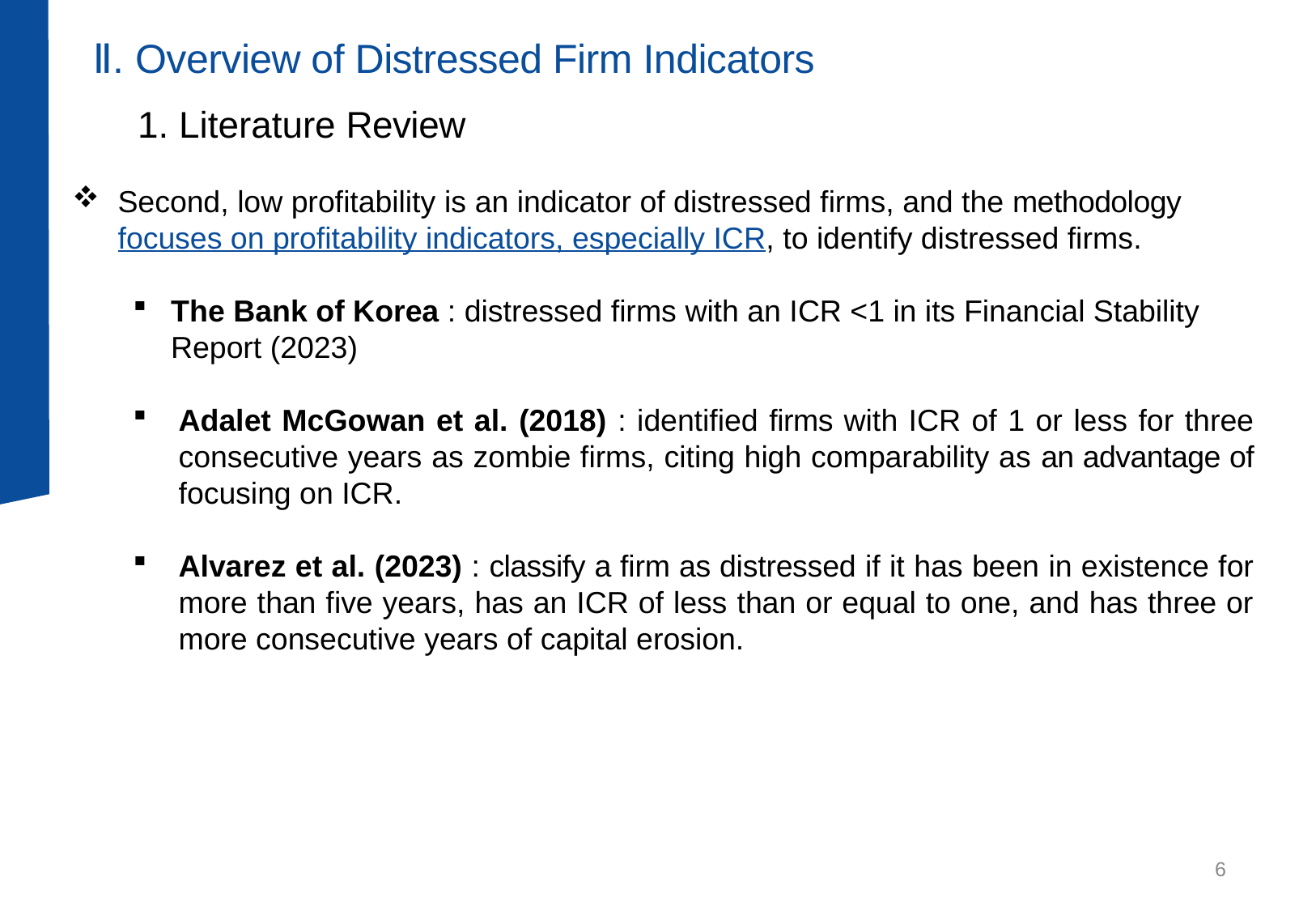

# Ⅱ. Overview of Distressed Firm Indicators
1. Literature Review
Second, low profitability is an indicator of distressed firms, and the methodology focuses on profitability indicators, especially ICR, to identify distressed firms.
The Bank of Korea : distressed firms with an ICR <1 in its Financial Stability Report (2023)
Adalet McGowan et al. (2018) : identified firms with ICR of 1 or less for three consecutive years as zombie firms, citing high comparability as an advantage of focusing on ICR.
Alvarez et al. (2023) : classify a firm as distressed if it has been in existence for more than five years, has an ICR of less than or equal to one, and has three or more consecutive years of capital erosion.

6